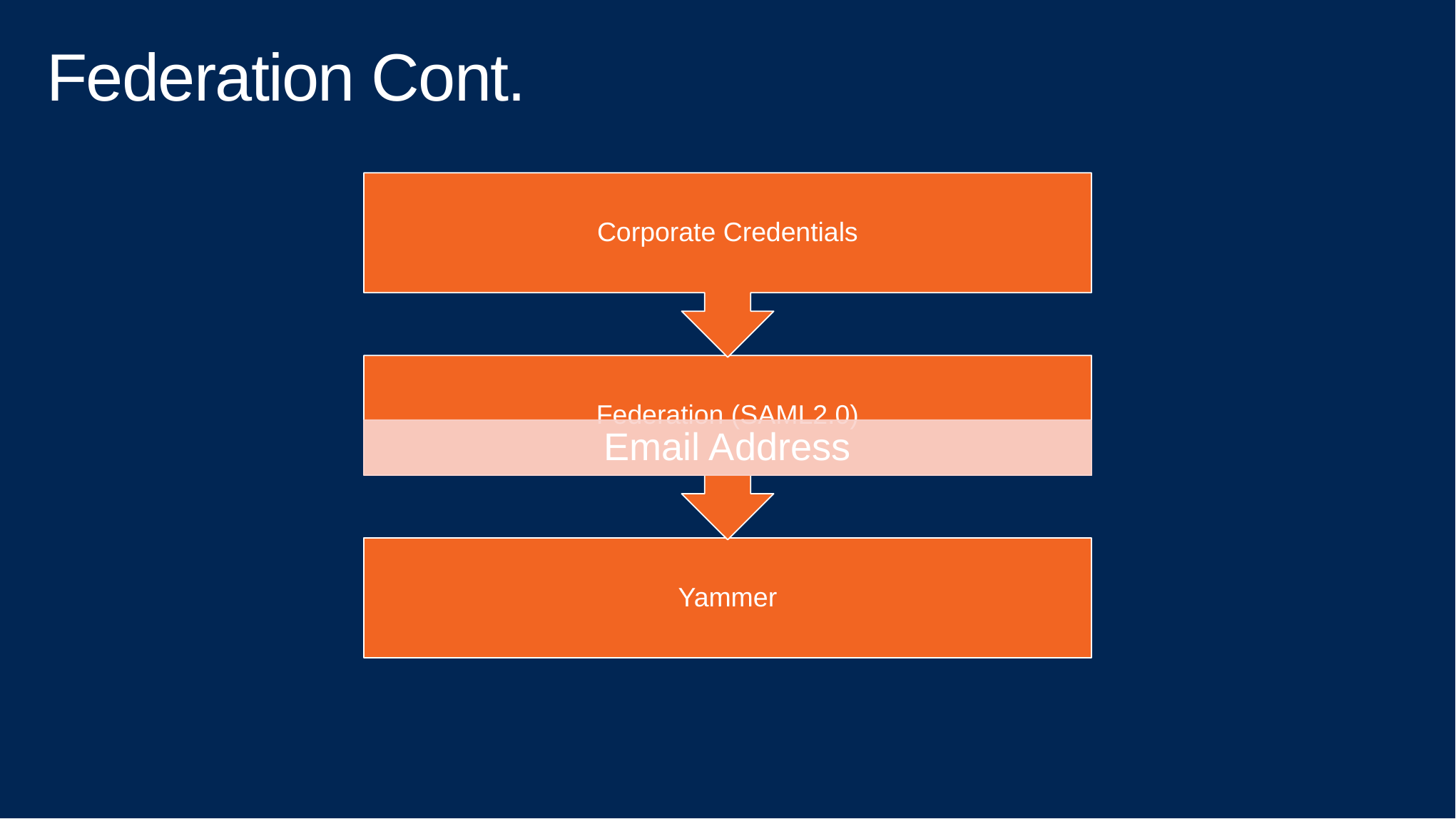

# Federation Cont.
Yammer
Federation (SAML2.0)
Email Address
Corporate Credentials